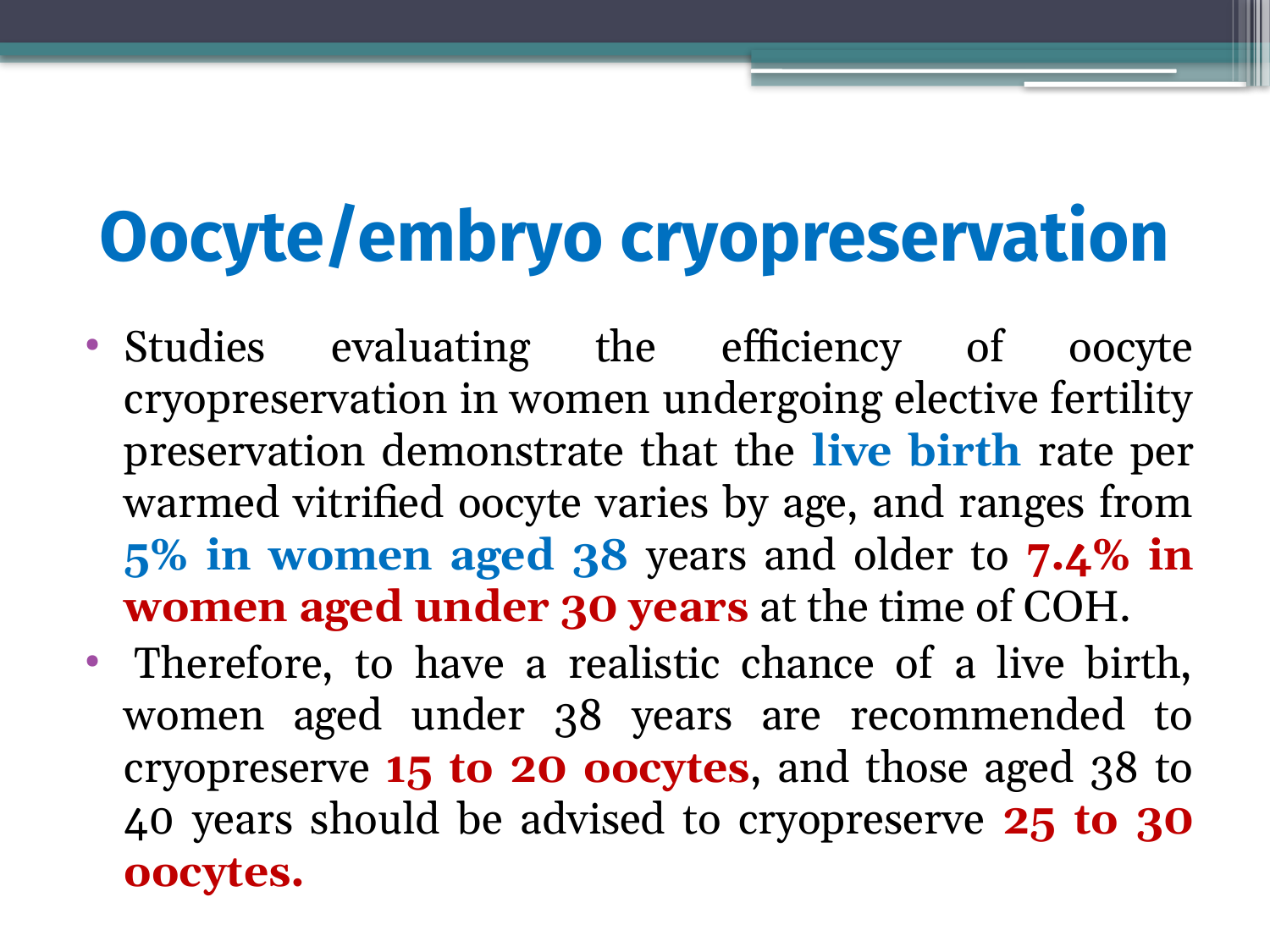

# Oocyte/embryo cryopreservation
Studies evaluating the efficiency of oocyte cryopreservation in women undergoing elective fertility preservation demonstrate that the live birth rate per warmed vitrified oocyte varies by age, and ranges from 5% in women aged 38 years and older to 7.4% in women aged under 30 years at the time of COH.
 Therefore, to have a realistic chance of a live birth, women aged under 38 years are recommended to cryopreserve 15 to 20 oocytes, and those aged 38 to 40 years should be advised to cryopreserve 25 to 30 oocytes.